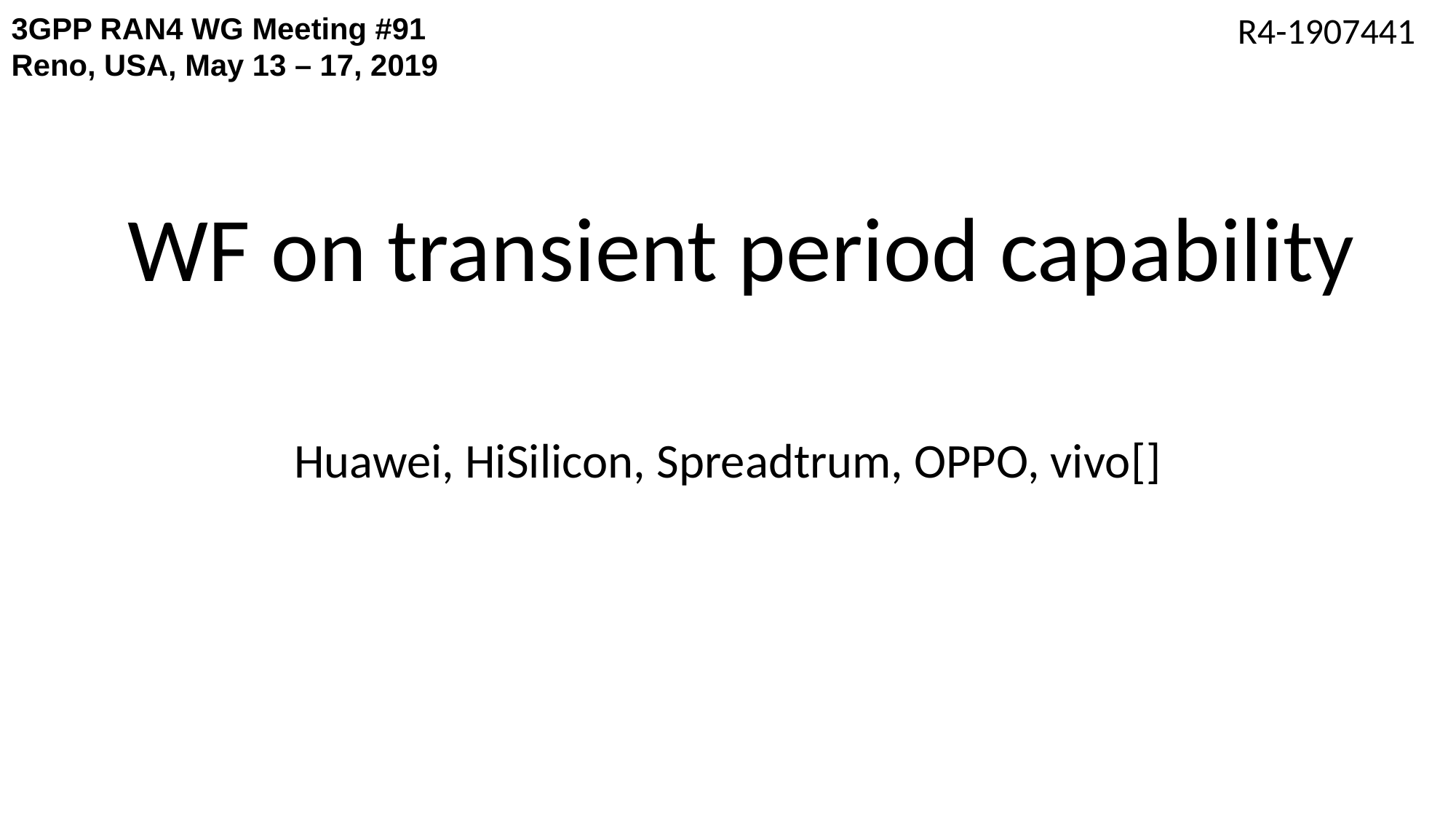

R4-1907441
3GPP RAN4 WG Meeting #91
Reno, USA, May 13 – 17, 2019
# WF on transient period capability
Huawei, HiSilicon, Spreadtrum, OPPO, vivo[]